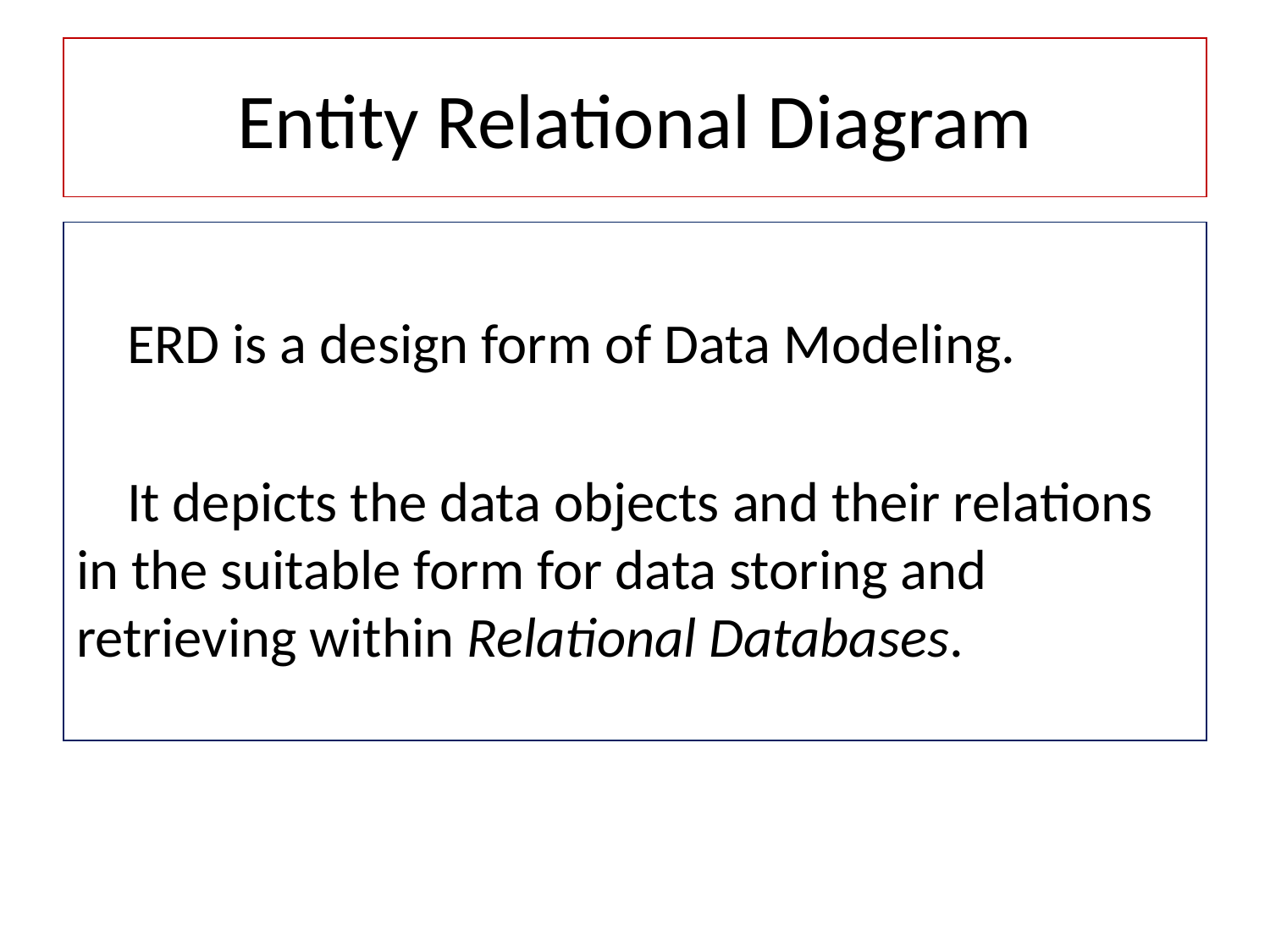

# Entity Relational Diagram

    ERD is a design form of Data Modeling.

    It depicts the data objects and their relations in the suitable form for data storing and retrieving within Relational Databases.